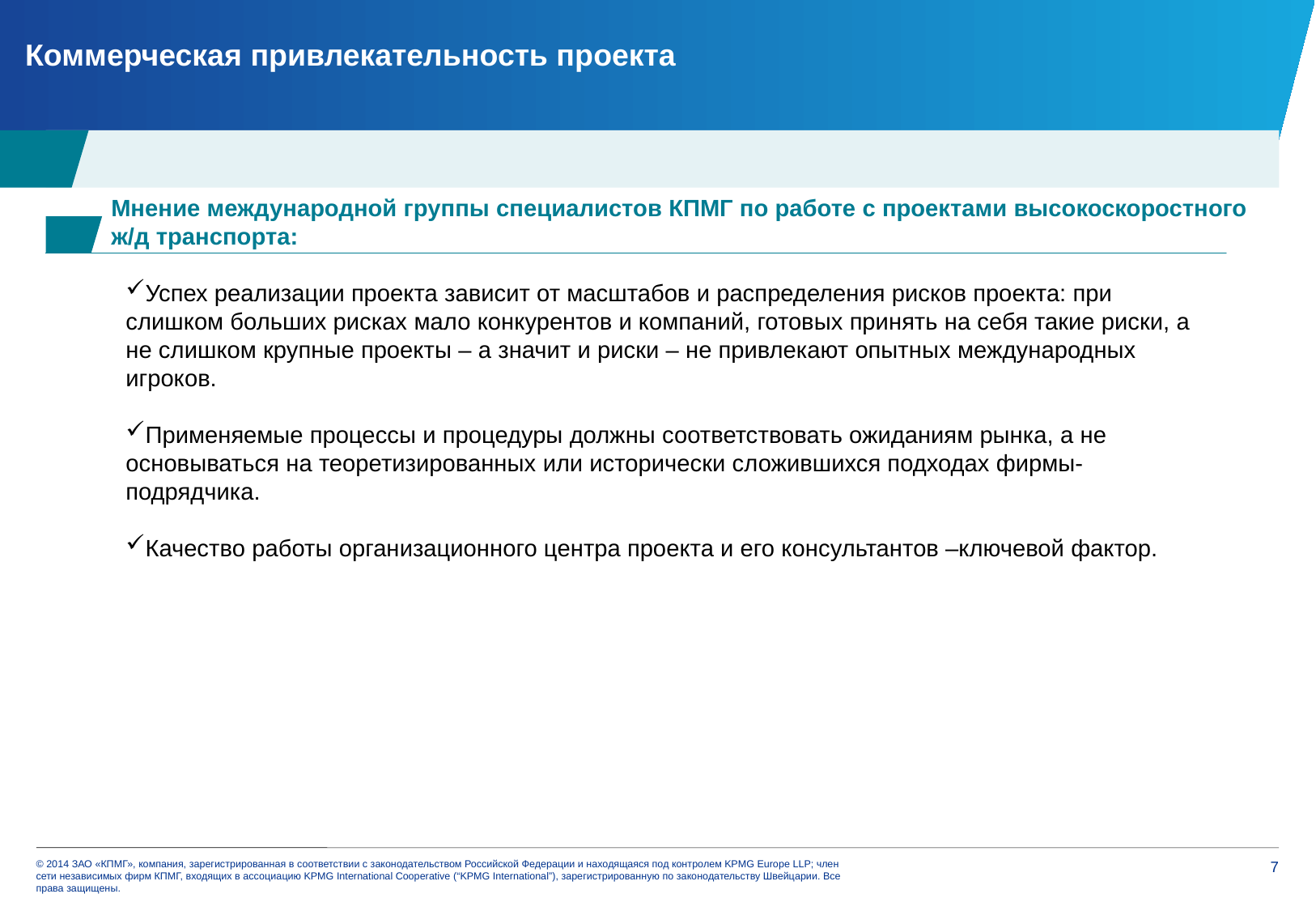

Коммерческая привлекательность проекта

Мнение международной группы специалистов КПМГ по работе с проектами высокоскоростного
ж/д транспорта:

Успех реализации проекта зависит от масштабов и распределения рисков проекта: при слишком больших рисках мало конкурентов и компаний, готовых принять на себя такие риски, а не слишком крупные проекты – а значит и риски – не привлекают опытных международных игроков.

Применяемые процессы и процедуры должны соответствовать ожиданиям рынка, а не основываться на теоретизированных или исторически сложившихся подходах фирмы-подрядчика.

Качество работы организационного центра проекта и его консультантов –ключевой фактор.